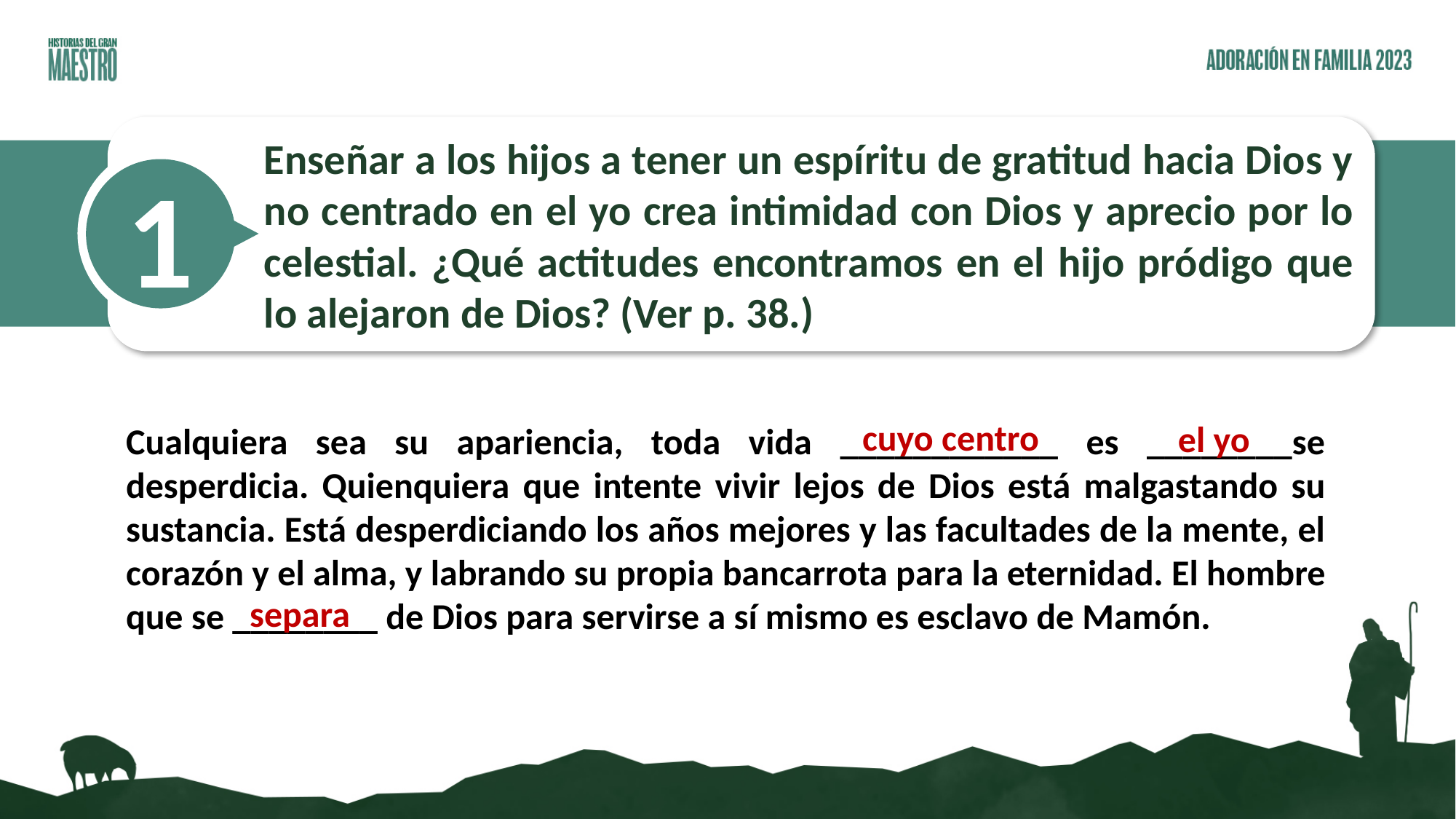

Enseñar a los hijos a tener un espíritu de gratitud hacia Dios y no centrado en el yo crea intimidad con Dios y aprecio por lo celestial. ¿Qué actitudes encontramos en el hijo pródigo que lo alejaron de Dios? (Ver p. 38.)

1

cuyo centro
el yo
Cualquiera sea su apariencia, toda vida ____________ es ________se desperdicia. Quienquiera que intente vivir lejos de Dios está malgastando su sustancia. Está desperdiciando los años mejores y las facultades de la mente, el corazón y el alma, y labrando su propia bancarrota para la eternidad. El hombre que se ________ de Dios para servirse a sí mismo es esclavo de Mamón.
separa